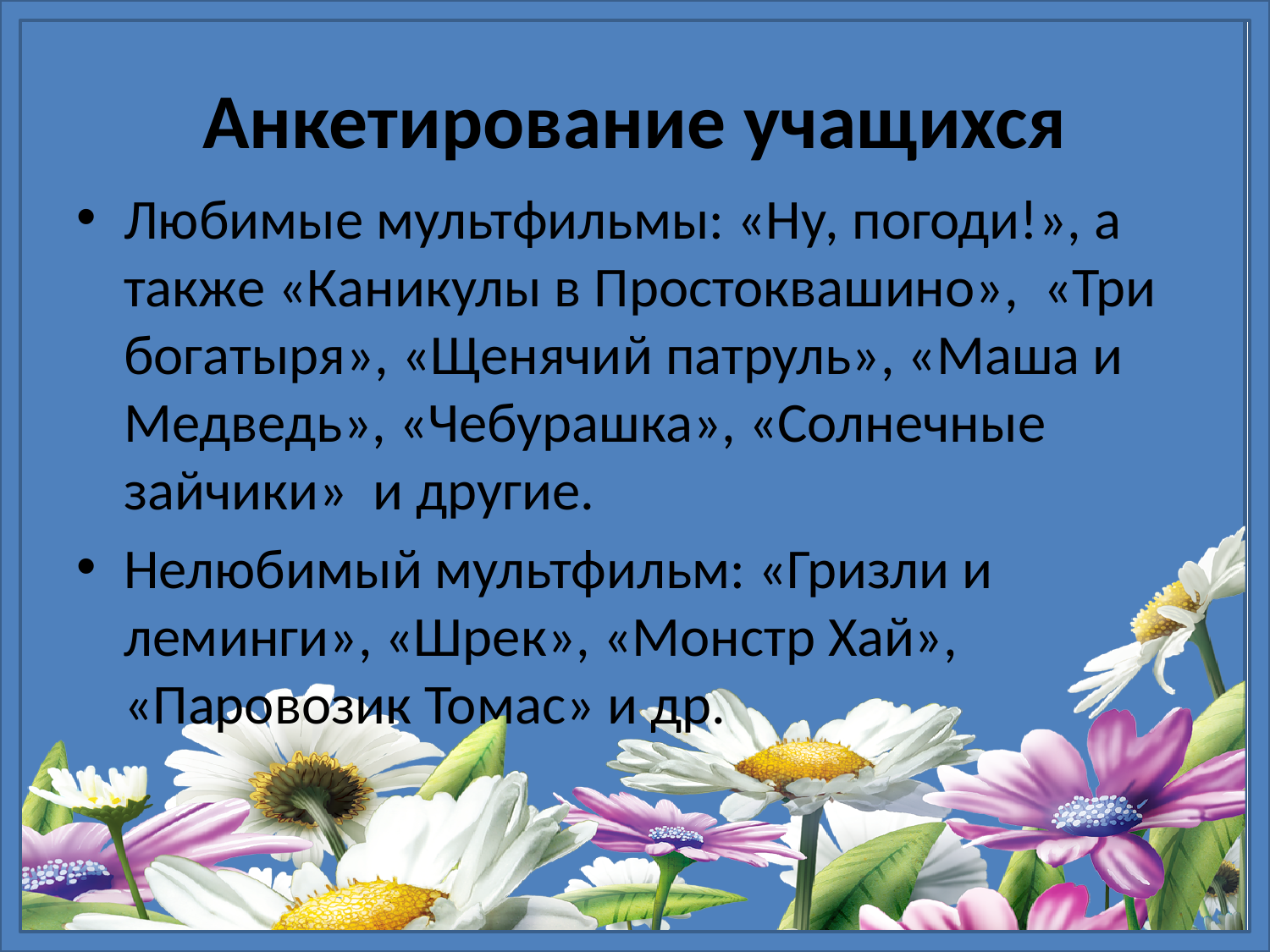

# Анкетирование учащихся
Любимые мультфильмы: «Ну, погоди!», а также «Каникулы в Простоквашино»,  «Три богатыря», «Щенячий патруль», «Маша и Медведь», «Чебурашка», «Солнечные зайчики»  и другие.
Нелюбимый мультфильм: «Гризли и леминги», «Шрек», «Монстр Хай», «Паровозик Томас» и др.